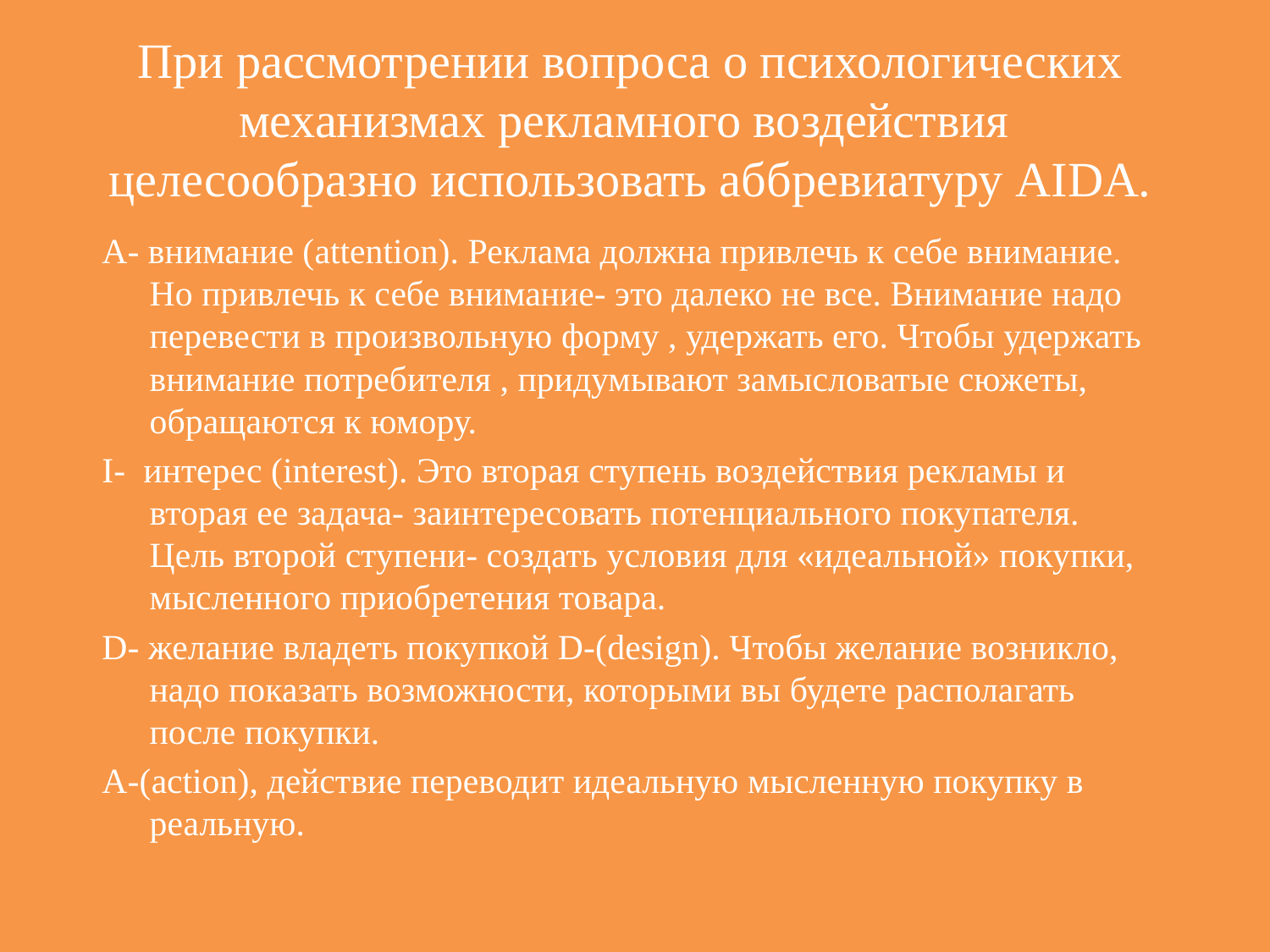

# При рассмотрении вопроса о психологических механизмах рекламного воздействия  целесообразно использовать аббревиатуру AIDA.
А- внимание (attention). Реклама должна привлечь к себе внимание. Но привлечь к себе внимание- это далеко не все. Внимание надо перевести в произвольную форму , удержать его. Чтобы удержать внимание потребителя , придумывают замысловатые сюжеты, обращаются к юмору.
I-  интерес (interest). Это вторая ступень воздействия рекламы и вторая ее задача- заинтересовать потенциального покупателя.  Цель второй ступени- создать условия для «идеальной» покупки, мысленного приобретения товара.
D- желание владеть покупкой D-(design). Чтобы желание возникло, надо показать возможности, которыми вы будете располагать после покупки.
A-(action), действие переводит идеальную мысленную покупку в реальную.